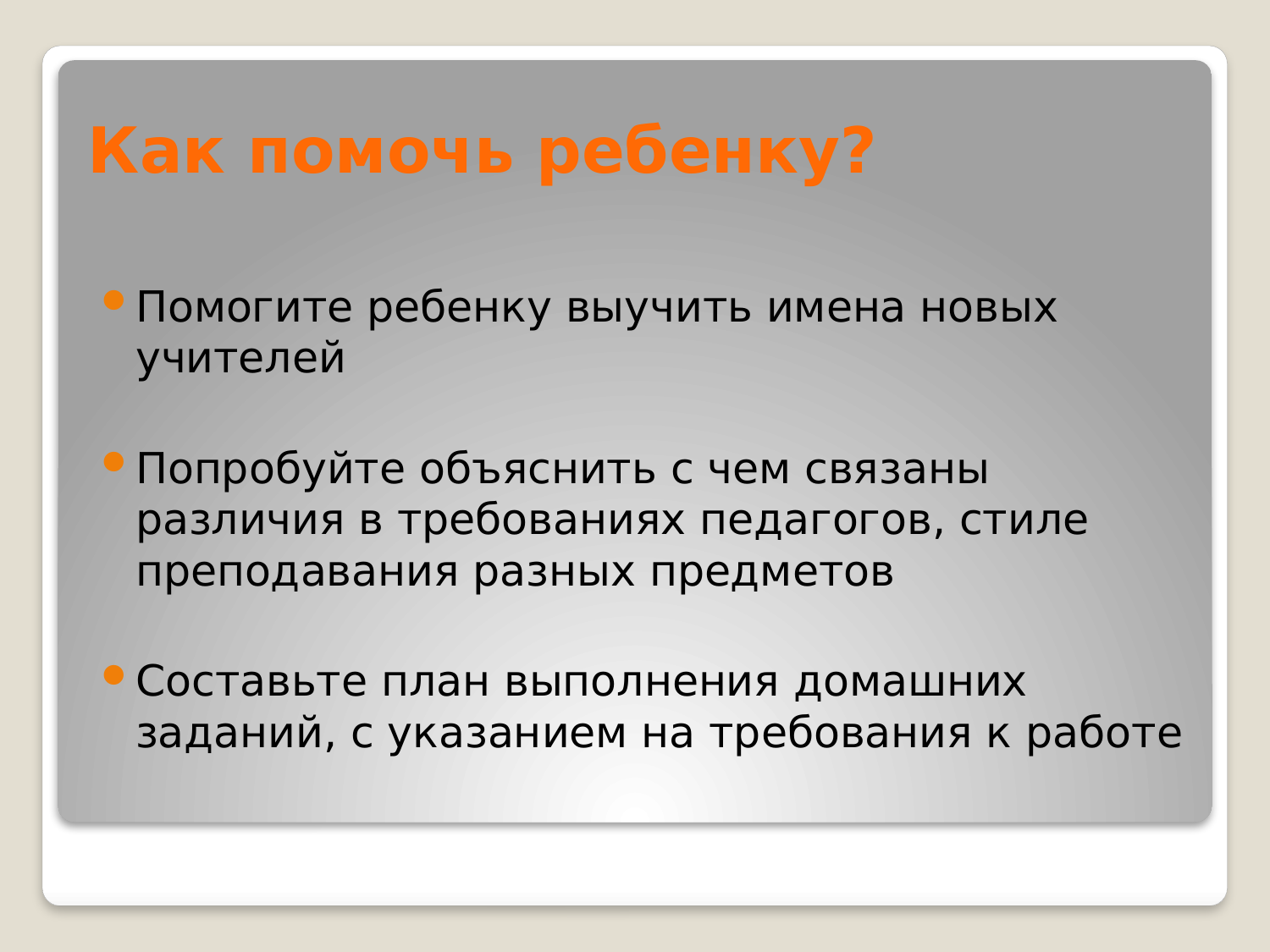

# Как помочь ребенку?
Помогите ребенку выучить имена новых учителей

Попробуйте объяснить с чем связаны различия в требованиях педагогов, стиле преподавания разных предметов

Составьте план выполнения домашних заданий, с указанием на требования к работе